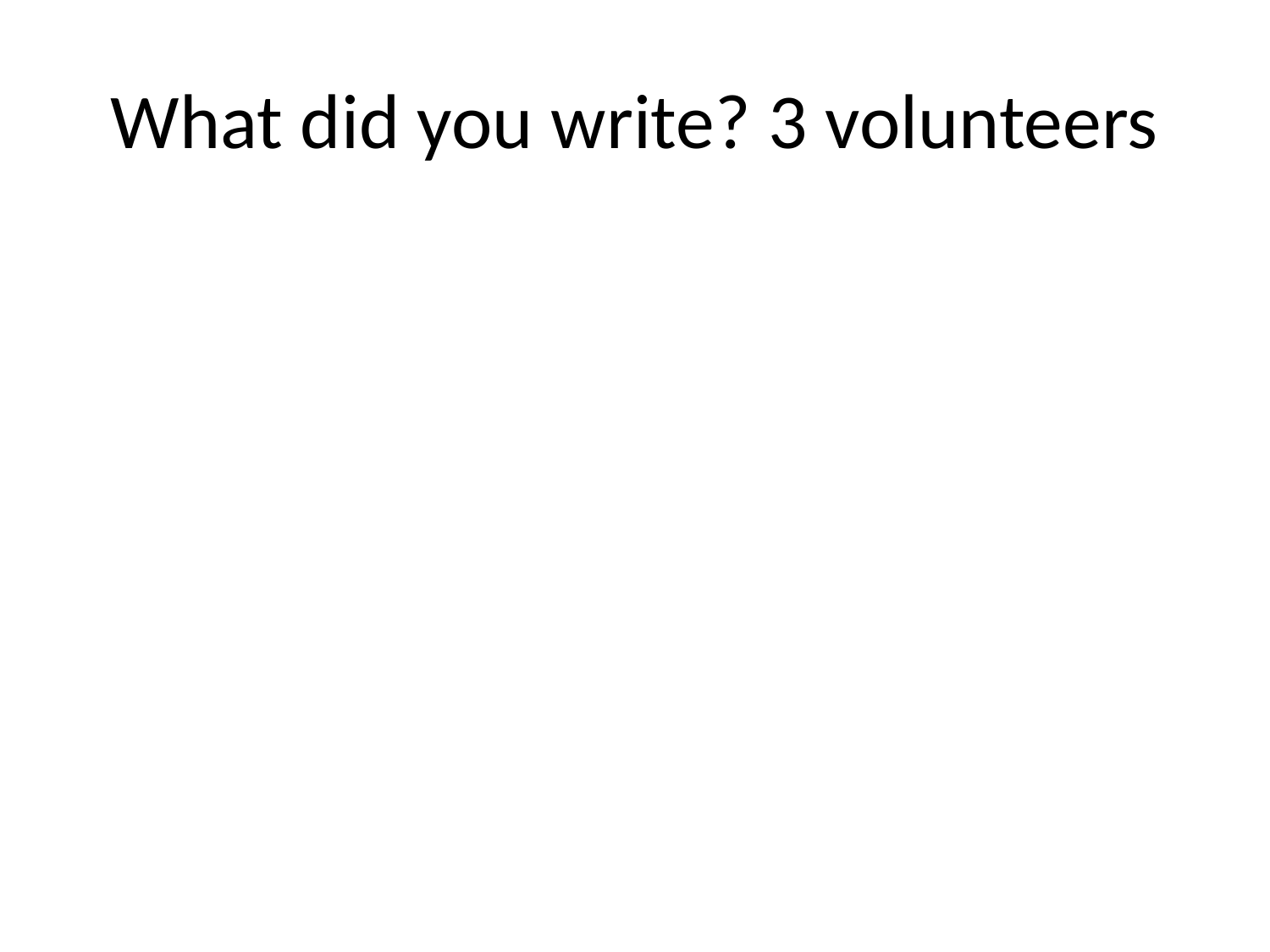

# What did you write? 3 volunteers